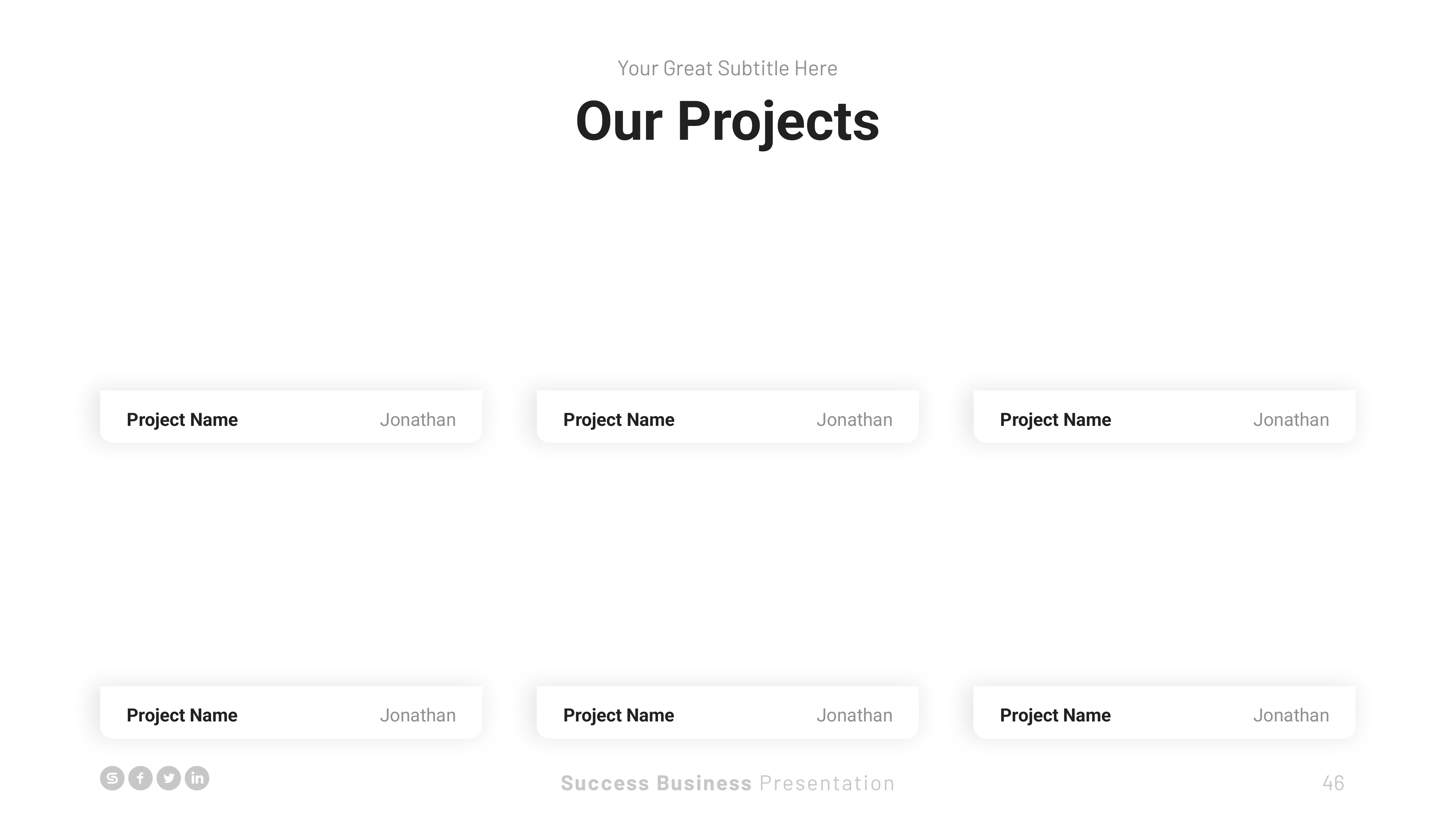

Your Great Subtitle Here
Our Projects

Project Name
Jonathan
Project Name
Jonathan
Project Name
Jonathan

Project Name
Jonathan
Project Name
Jonathan
Project Name
Jonathan